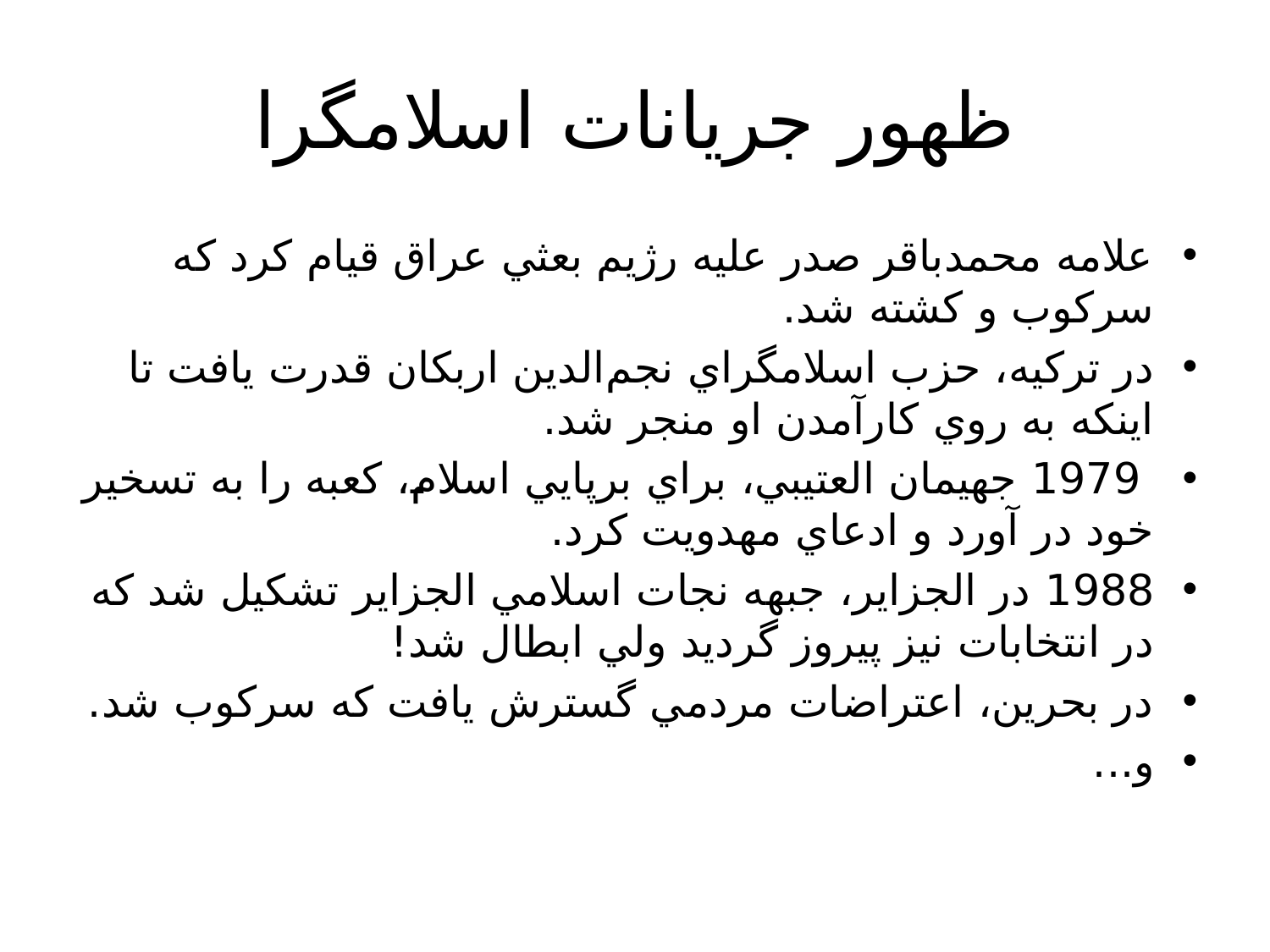

# ظهور جريانات اسلامگرا
علامه محمدباقر صدر عليه رژيم بعثي عراق قيام كرد كه سركوب و كشته شد.
در تركيه، حزب اسلامگراي نجم‌الدين اربكان قدرت يافت تا اينكه به روي كارآمدن او منجر شد.
 1979 جهيمان العتيبي، براي برپايي اسلام، كعبه را به تسخير خود در آورد و ادعاي مهدويت كرد.
1988 در الجزاير، جبهه نجات اسلامي الجزاير تشكيل شد كه در انتخابات نيز پيروز گرديد ولي ابطال شد!
در بحرين، اعتراضات مردمي گسترش يافت كه سركوب شد.
و...